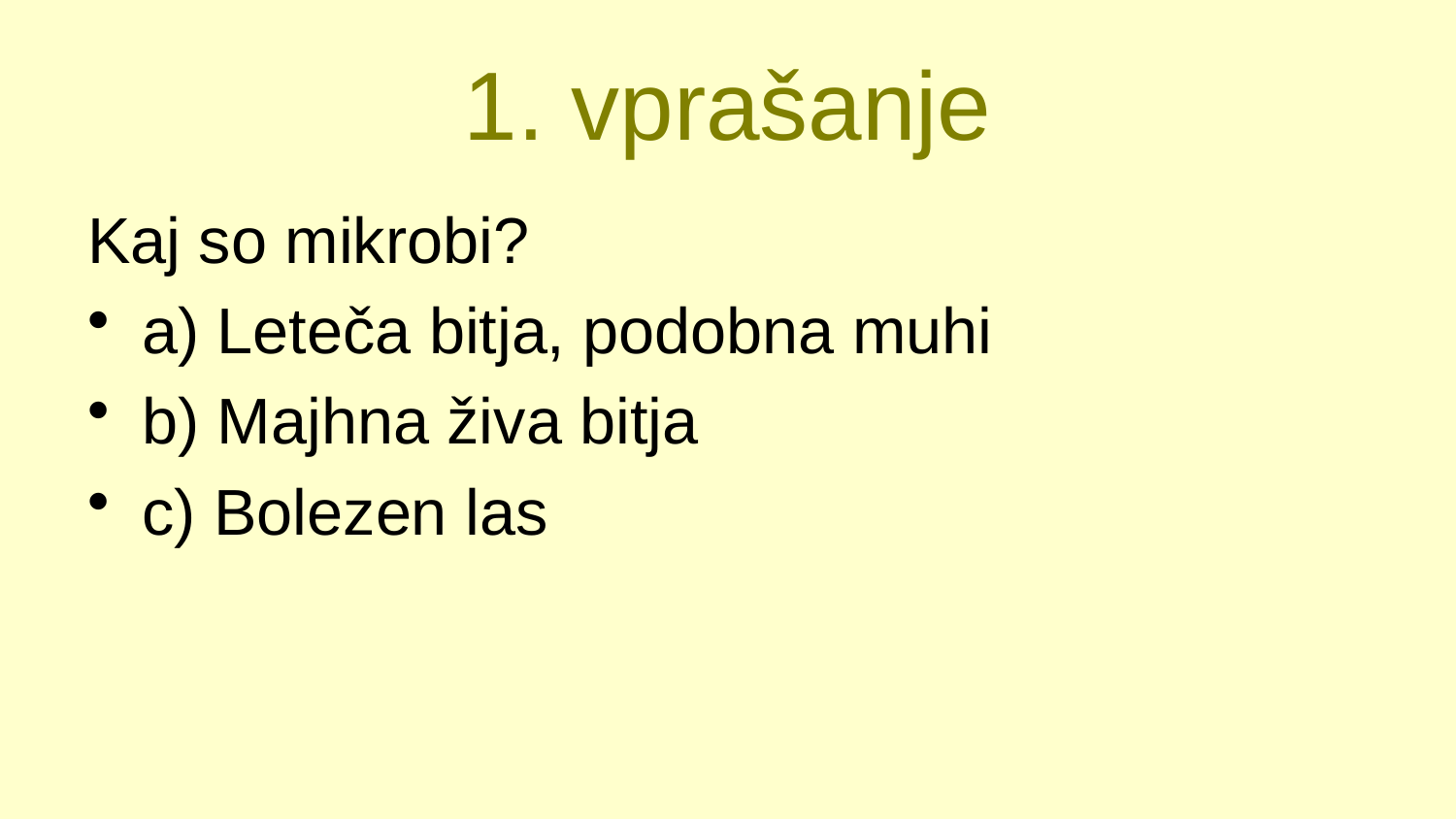

# 1. vprašanje
Kaj so mikrobi?
a) Leteča bitja, podobna muhi
b) Majhna živa bitja
c) Bolezen las